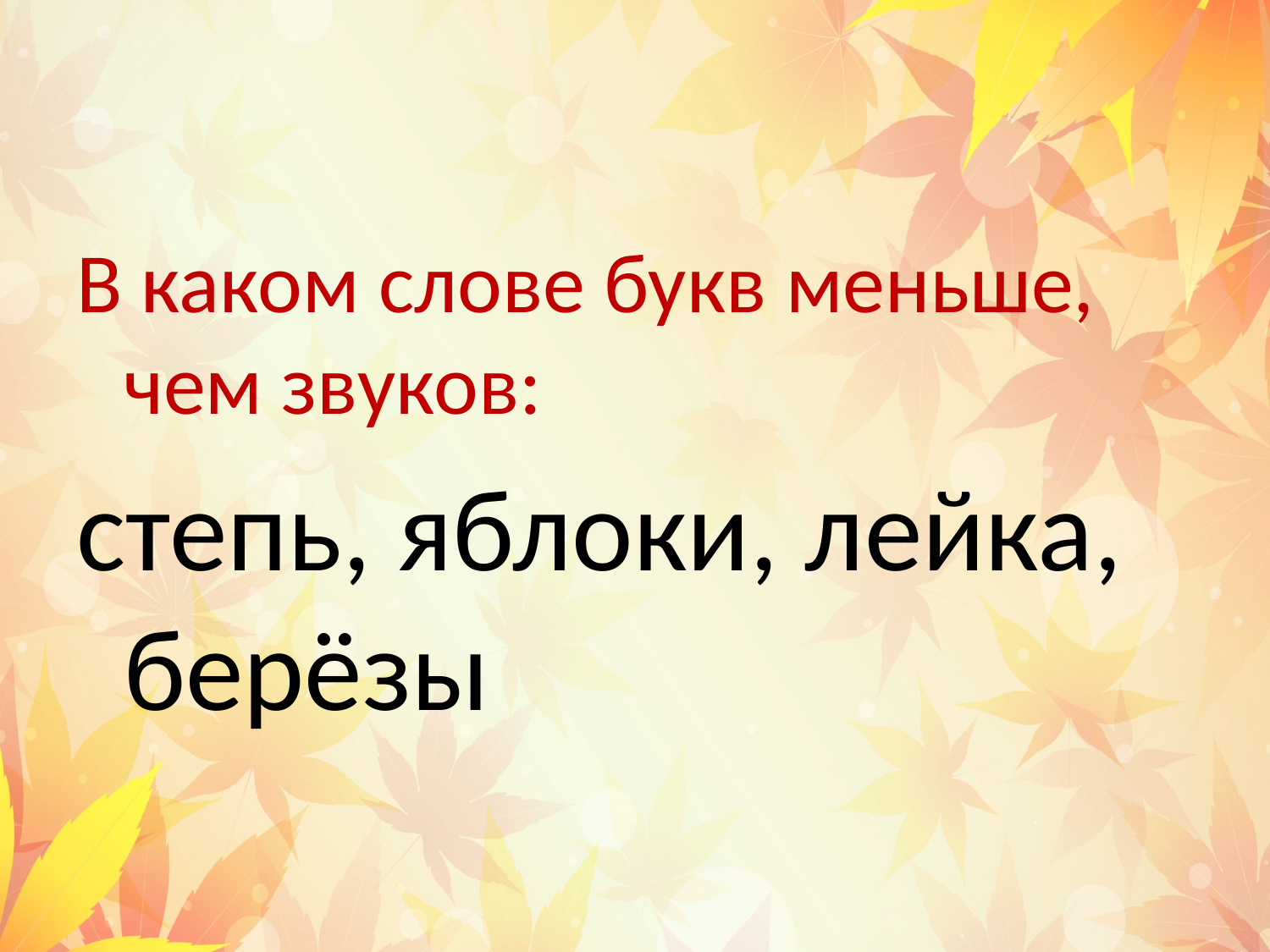

#
В каком слове букв меньше, чем звуков:
степь, яблоки, лейка, берёзы